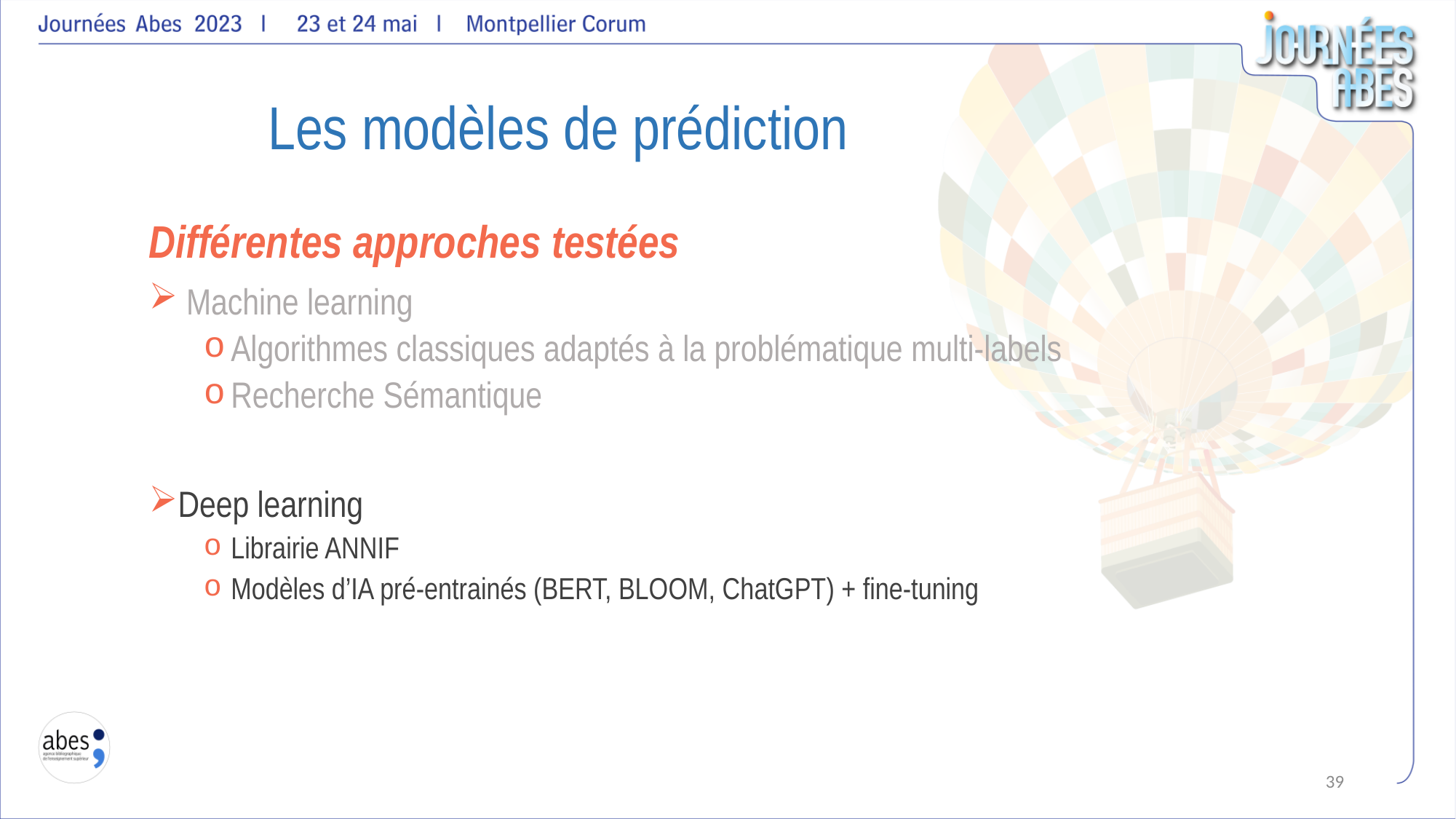

Les modèles de prédiction
Différentes approches testées
 Machine learning
Algorithmes classiques adaptés à la problématique multi-labels
Recherche Sémantique

Deep learning
Librairie ANNIF
Modèles d’IA pré-entrainés (BERT, BLOOM, ChatGPT) + fine-tuning

39